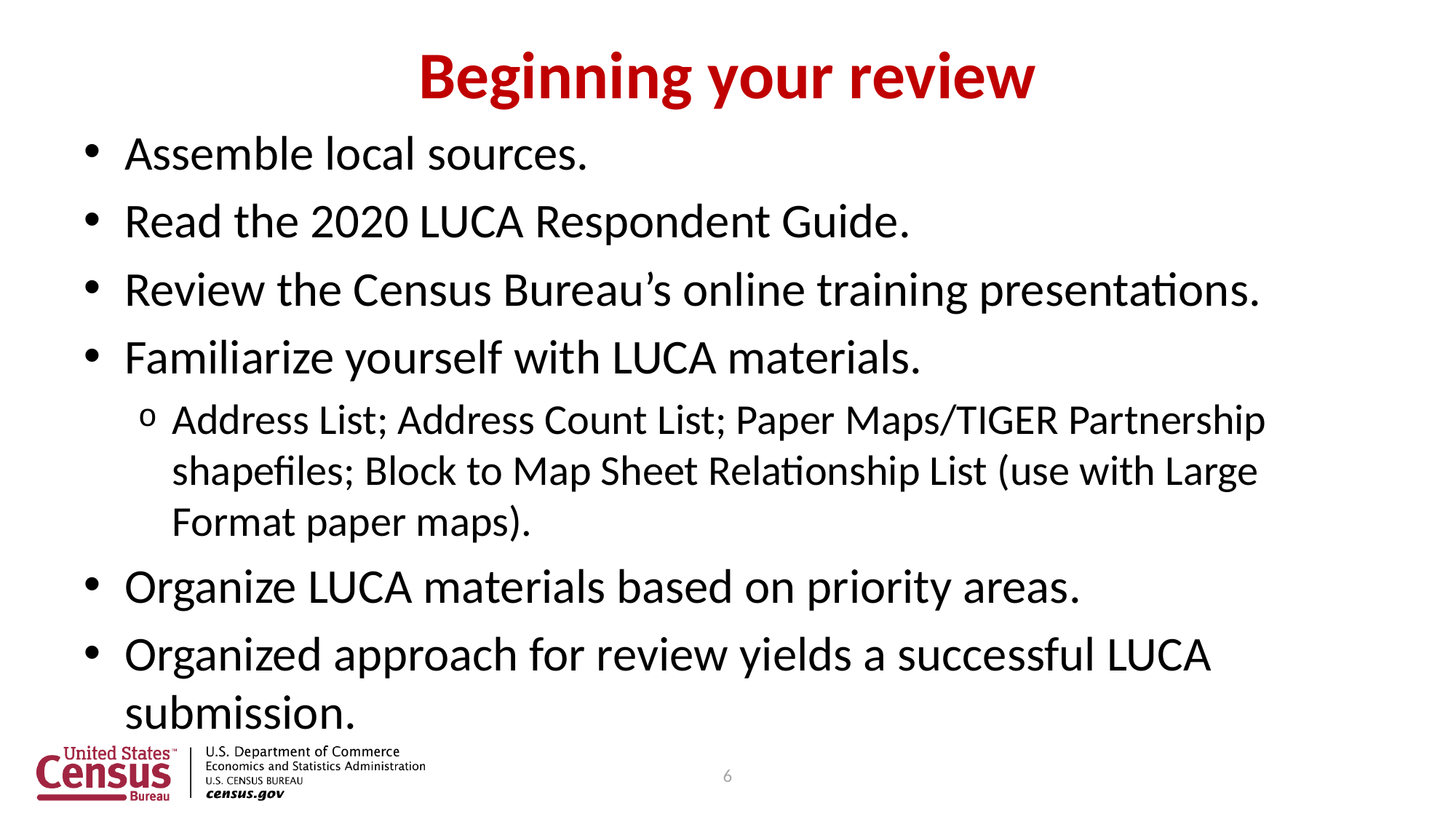

# Beginning your review
Assemble local sources.
Read the 2020 LUCA Respondent Guide.
Review the Census Bureau’s online training presentations.
Familiarize yourself with LUCA materials.
Address List; Address Count List; Paper Maps/TIGER Partnership shapefiles; Block to Map Sheet Relationship List (use with Large Format paper maps).
Organize LUCA materials based on priority areas.
Organized approach for review yields a successful LUCA submission.

6